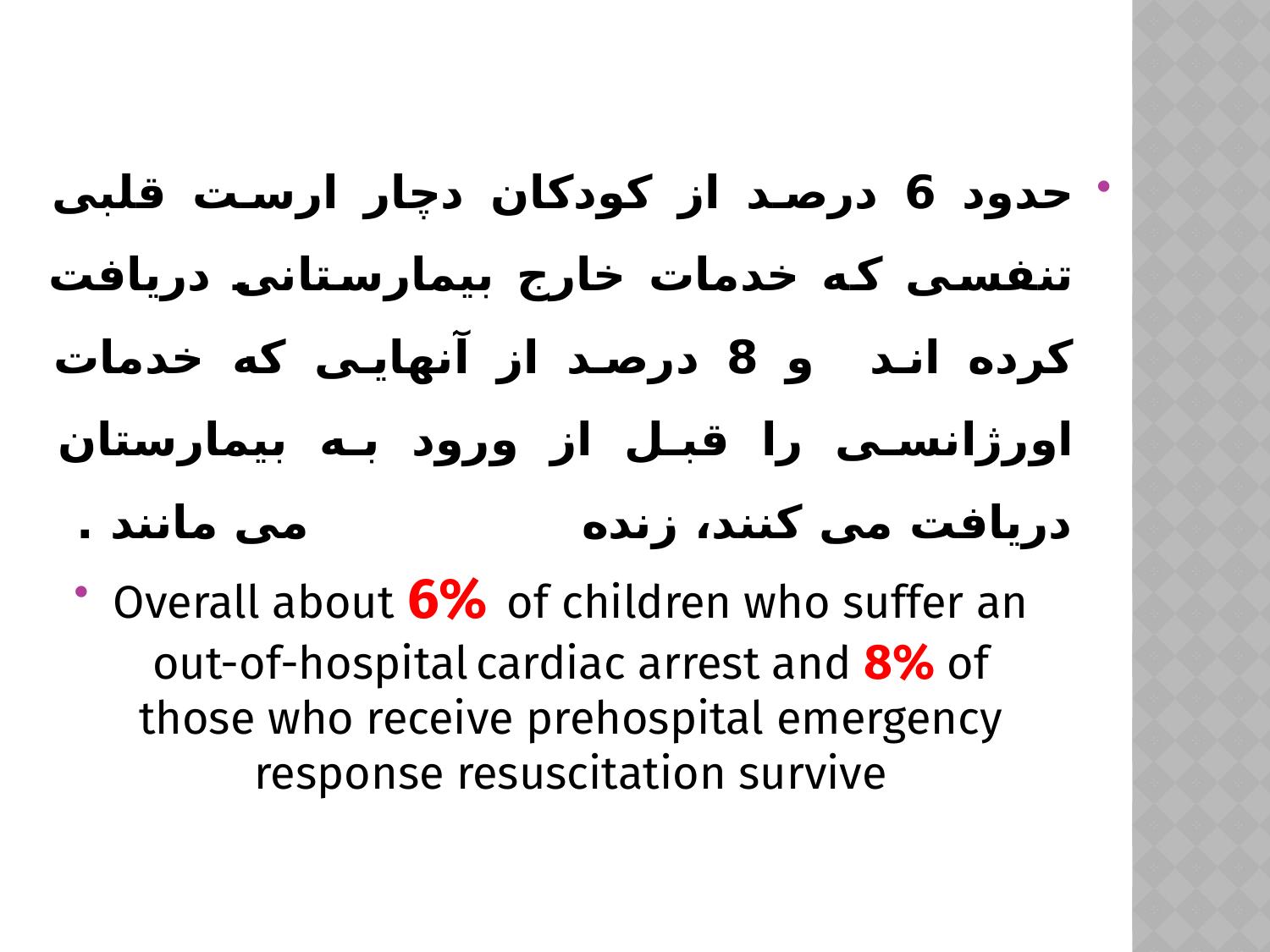

حدود 6 درصد از کودکان دچار ارست قلبی تنفسی که خدمات خارج بیمارستانی دریافت کرده اند  و 8 درصد از آنهایی که خدمات اورژانسی را قبل از ورود به بیمارستان دریافت می کنند، زنده                 می مانند .
Overall about 6%  of children who suffer an out-of-hospital cardiac arrest and 8% of those who receive prehospital emergency response resuscitation survive